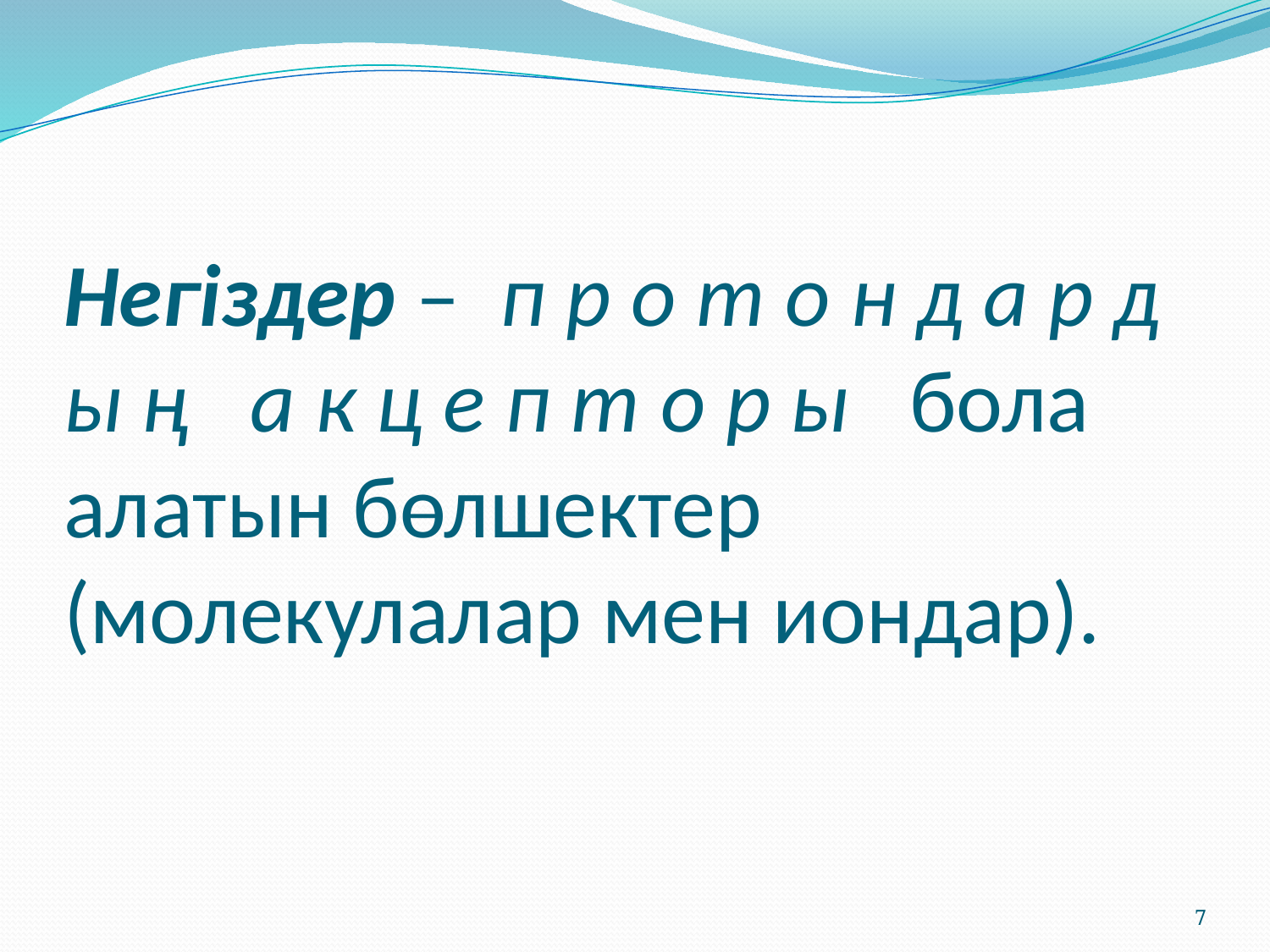

# Негіздер –  п р о т о н д а р д ы ң   а к ц е п т о р ы   бола алатын бөлшектер (молекулалар мен иондар).
7